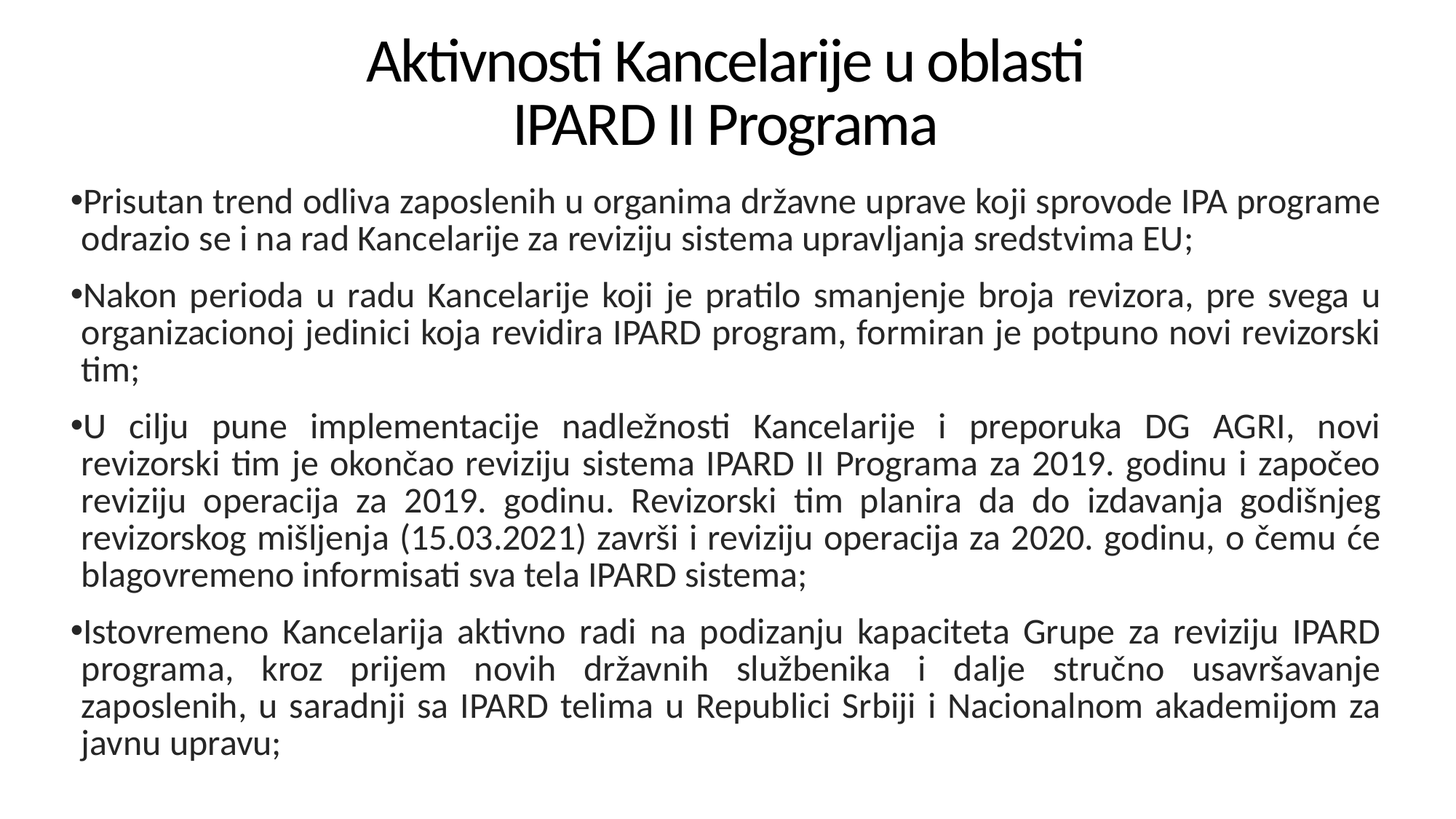

# Aktivnosti Kancelarije u oblasti IPARD II Programa
Prisutan trend odliva zaposlenih u organima državne uprave koji sprovode IPA programe odrazio se i na rad Kancelarije za reviziju sistema upravljanja sredstvima EU;
Nakon perioda u radu Kancelarije koji je pratilo smanjenje broja revizora, pre svega u organizacionoj jedinici koja revidira IPARD program, formiran je potpuno novi revizorski tim;
U cilju pune implementacije nadležnosti Kancelarije i preporuka DG AGRI, novi revizorski tim je okončao reviziju sistema IPARD II Programa za 2019. godinu i započeo reviziju operacija za 2019. godinu. Revizorski tim planira da do izdavanja godišnjeg revizorskog mišljenja (15.03.2021) završi i reviziju operacija za 2020. godinu, o čemu će blagovremeno informisati sva tela IPARD sistema;
Istovremeno Kancelarija aktivno radi na podizanju kapaciteta Grupe za reviziju IPARD programa, kroz prijem novih državnih službenika i dalje stručno usavršavanje zaposlenih, u saradnji sa IPARD telima u Republici Srbiji i Nacionalnom akademijom za javnu upravu;